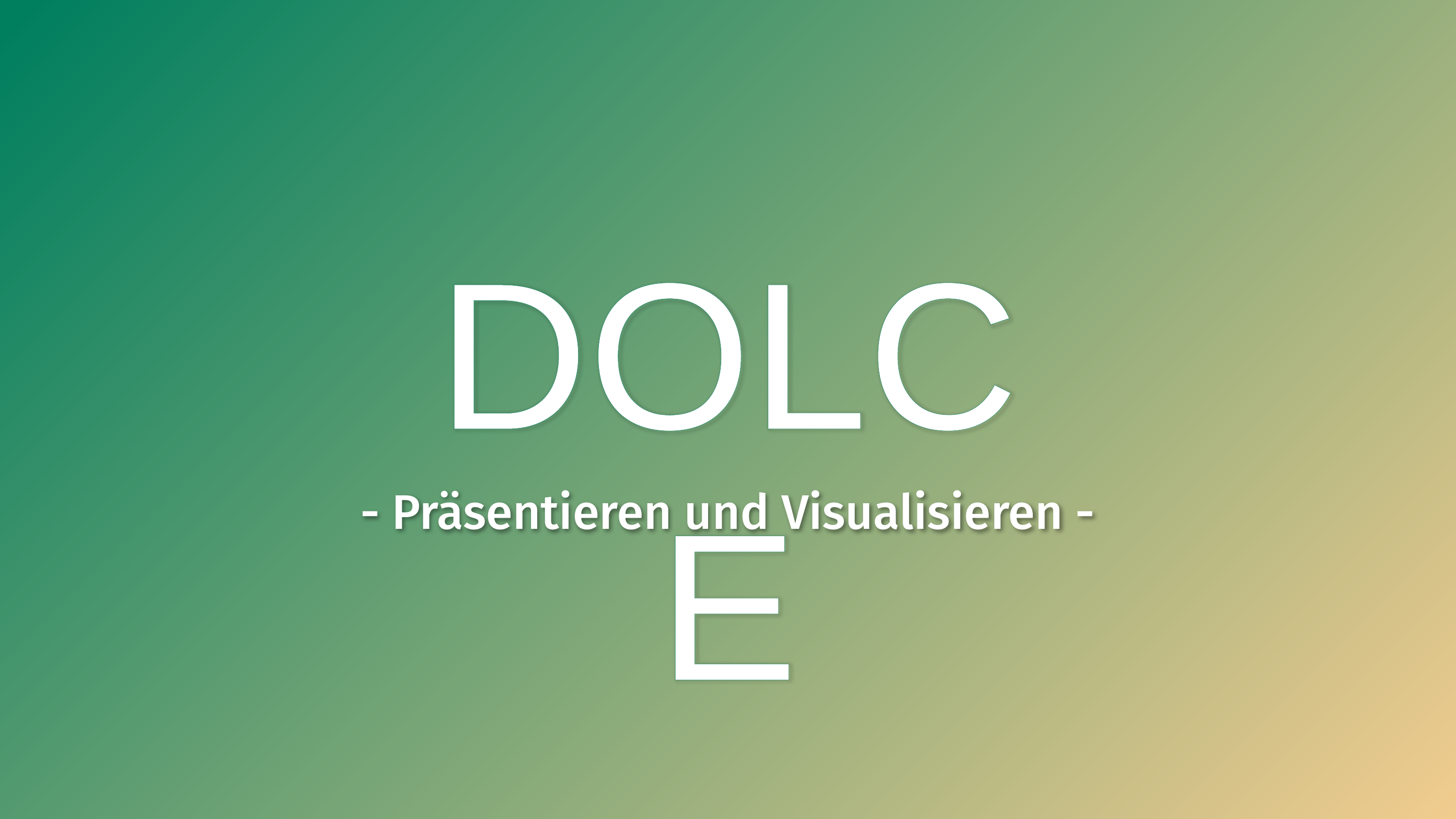

DOLCE
DOLCE
- Präsentieren und Visualisieren -